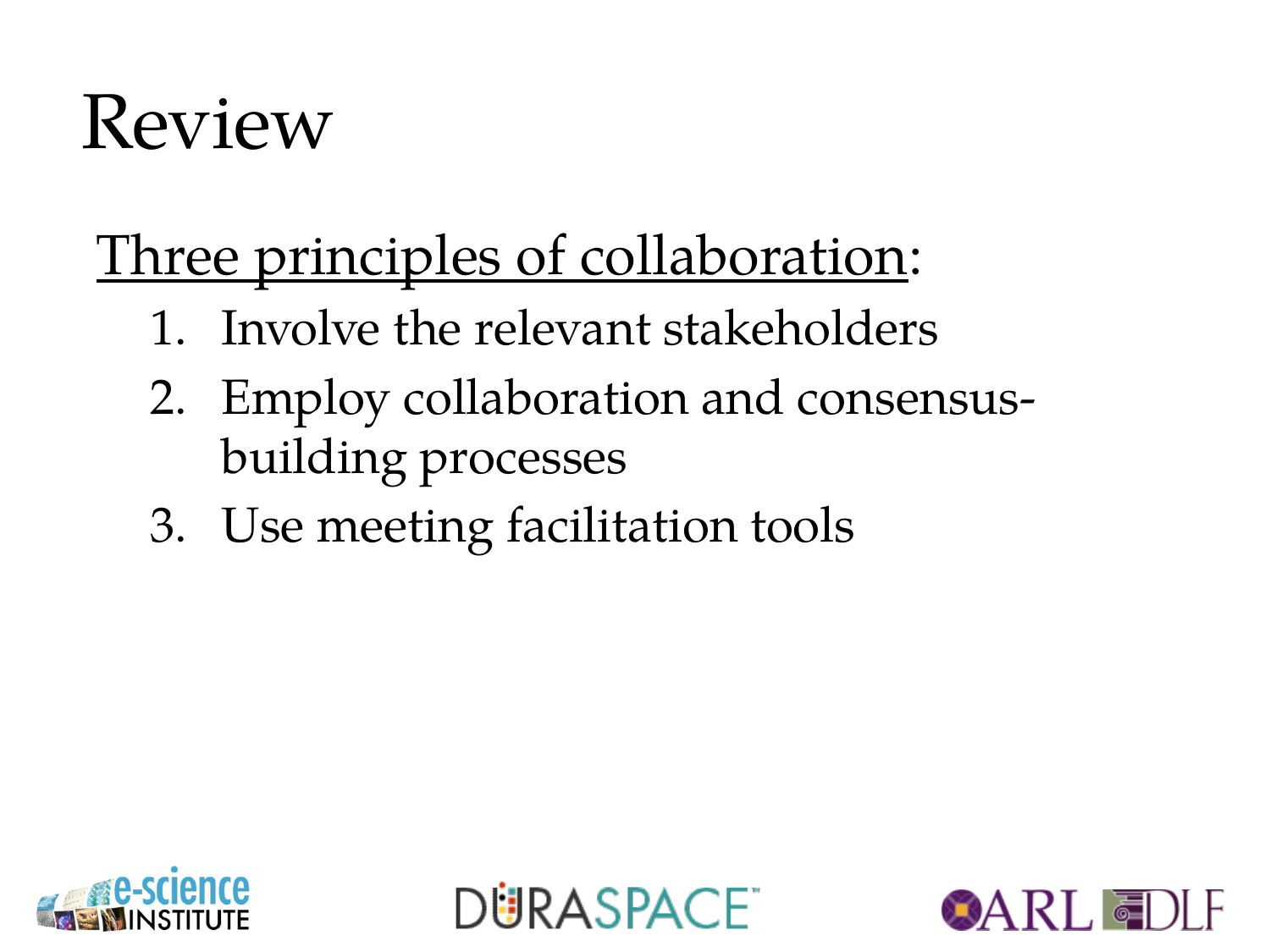

# Review
Three principles of collaboration:
Involve the relevant stakeholders
Employ collaboration and consensus-building processes
Use meeting facilitation tools